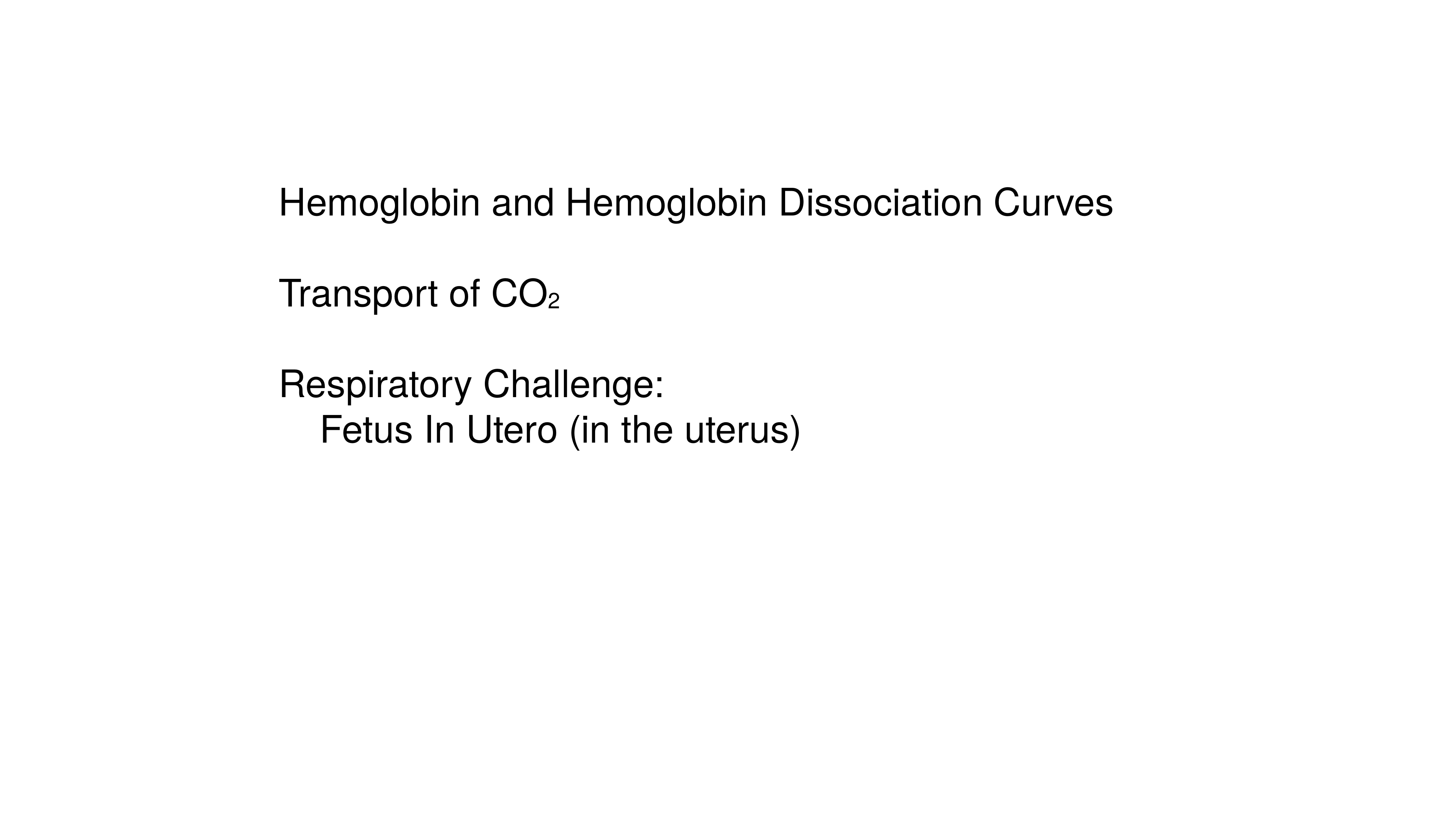

Hemoglobin and Hemoglobin Dissociation Curves

Transport of CO2

Respiratory Challenge:
Fetus In Utero (in the uterus)